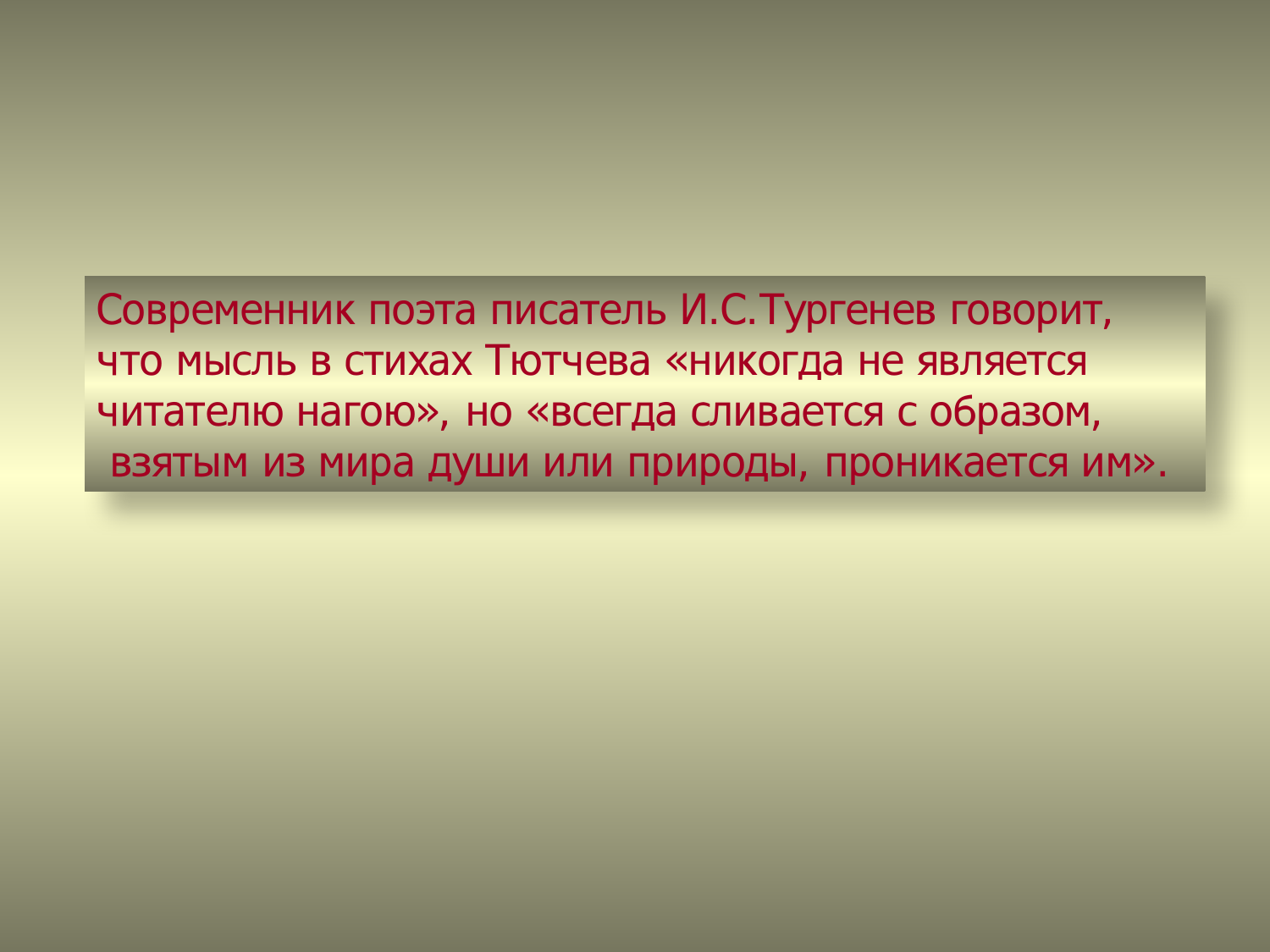

Современник поэта писатель И.С.Тургенев говорит, что мысль в стихах Тютчева «никогда не является читателю нагою», но «всегда сливается с образом,        взятым из мира души или природы, проникается им».